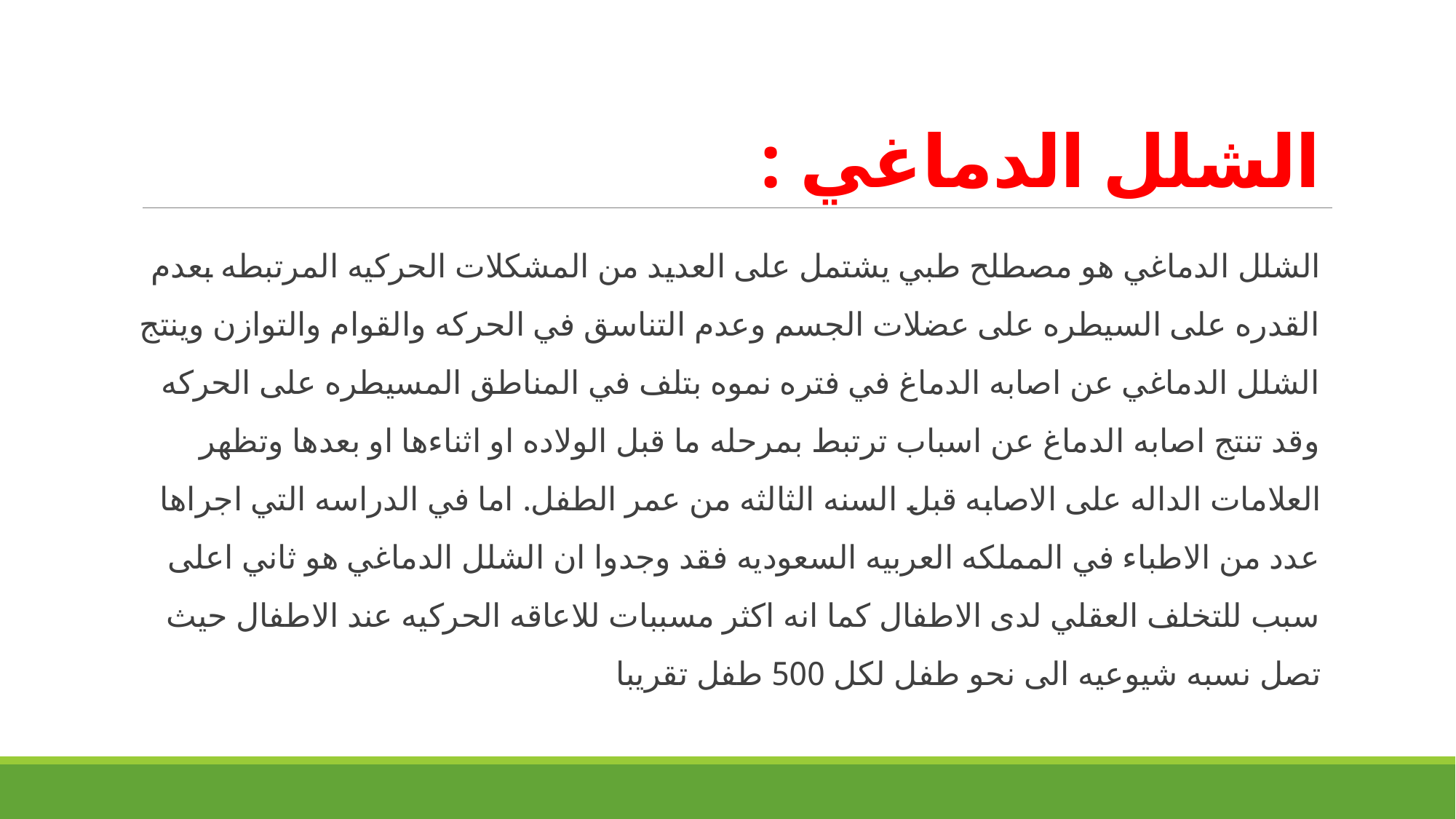

# الشلل الدماغي :
الشلل الدماغي هو مصطلح طبي يشتمل على العديد من المشكلات الحركيه المرتبطه بعدم القدره على السيطره على عضلات الجسم وعدم التناسق في الحركه والقوام والتوازن وينتج الشلل الدماغي عن اصابه الدماغ في فتره نموه بتلف في المناطق المسيطره على الحركه وقد تنتج اصابه الدماغ عن اسباب ترتبط بمرحله ما قبل الولاده او اثناءها او بعدها وتظهر العلامات الداله على الاصابه قبل السنه الثالثه من عمر الطفل. اما في الدراسه التي اجراها عدد من الاطباء في المملكه العربيه السعوديه فقد وجدوا ان الشلل الدماغي هو ثاني اعلى سبب للتخلف العقلي لدى الاطفال كما انه اكثر مسببات للاعاقه الحركيه عند الاطفال حيث تصل نسبه شيوعيه الى نحو طفل لكل 500 طفل تقريبا